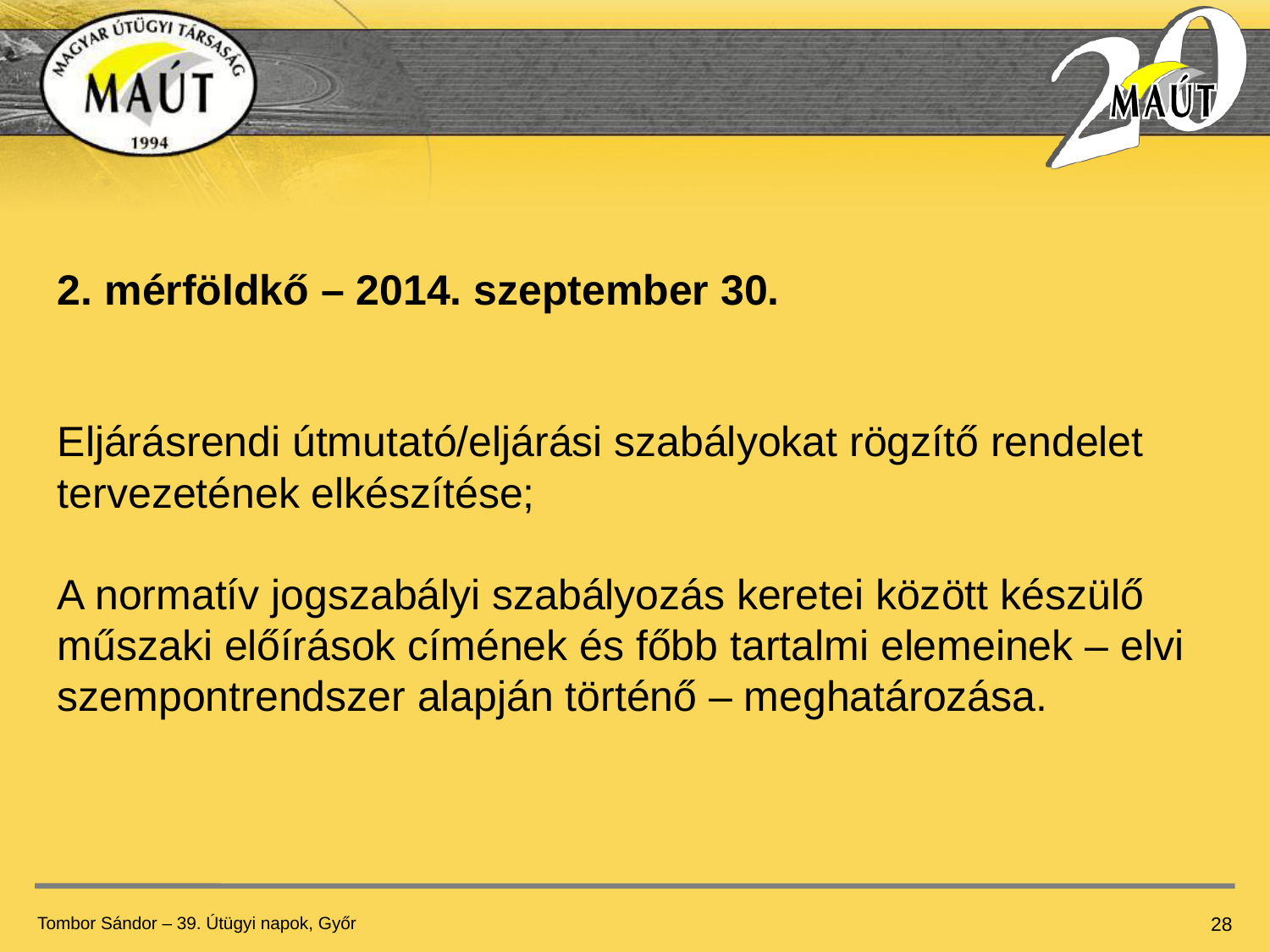

2. mérföldkő – 2014. szeptember 30.
Eljárásrendi útmutató/eljárási szabályokat rögzítő rendelet tervezetének elkészítése;
A normatív jogszabályi szabályozás keretei között készülő műszaki előírások címének és főbb tartalmi elemeinek – elvi szempontrendszer alapján történő – meghatározása.